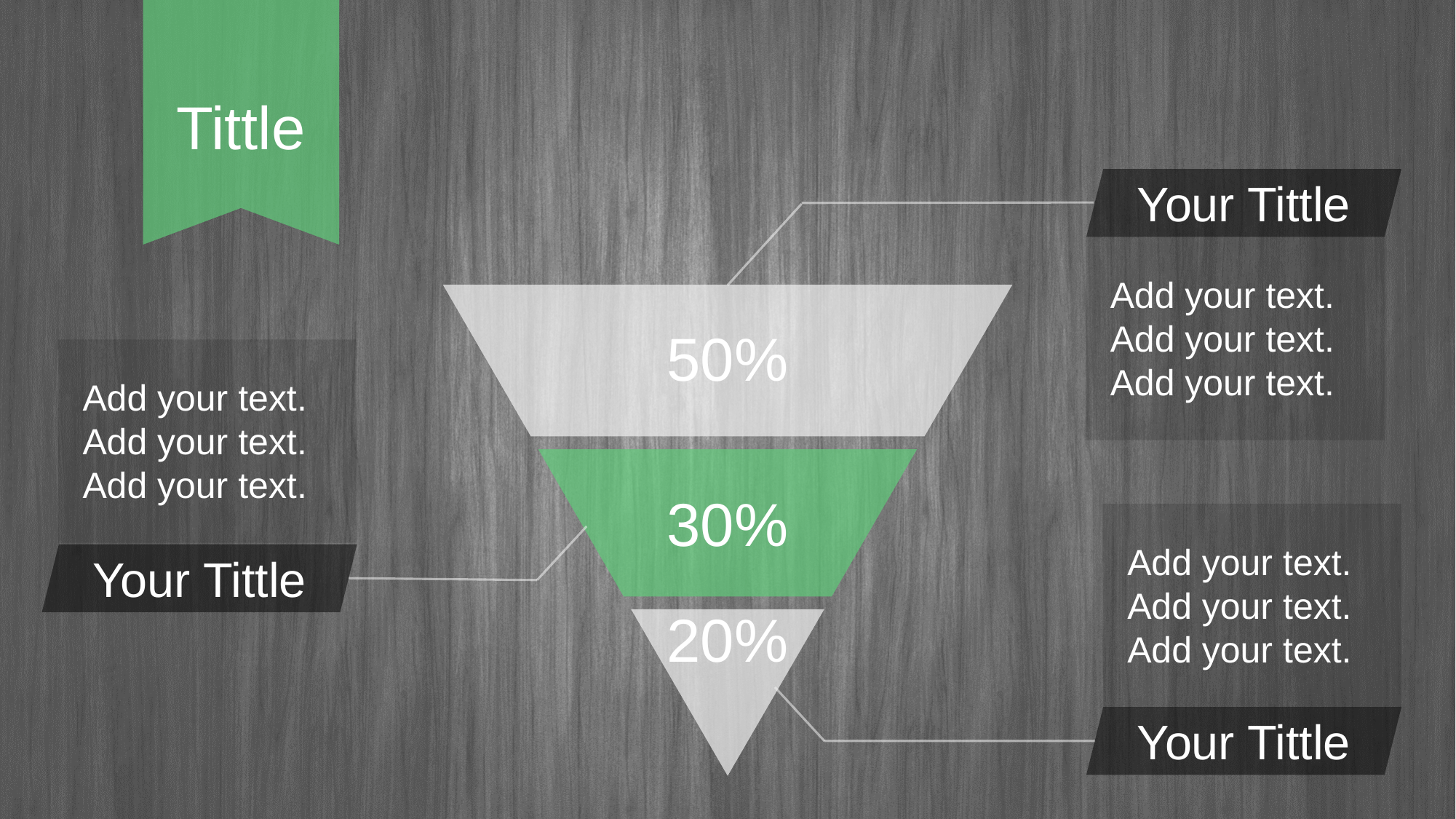

Tittle
Your Tittle

Add your text.
Add your text. Add your text.

50%

Add your text.
Add your text. Add your text.

30%

Add your text.
Add your text. Add your text.
Your Tittle
20%

Your Tittle